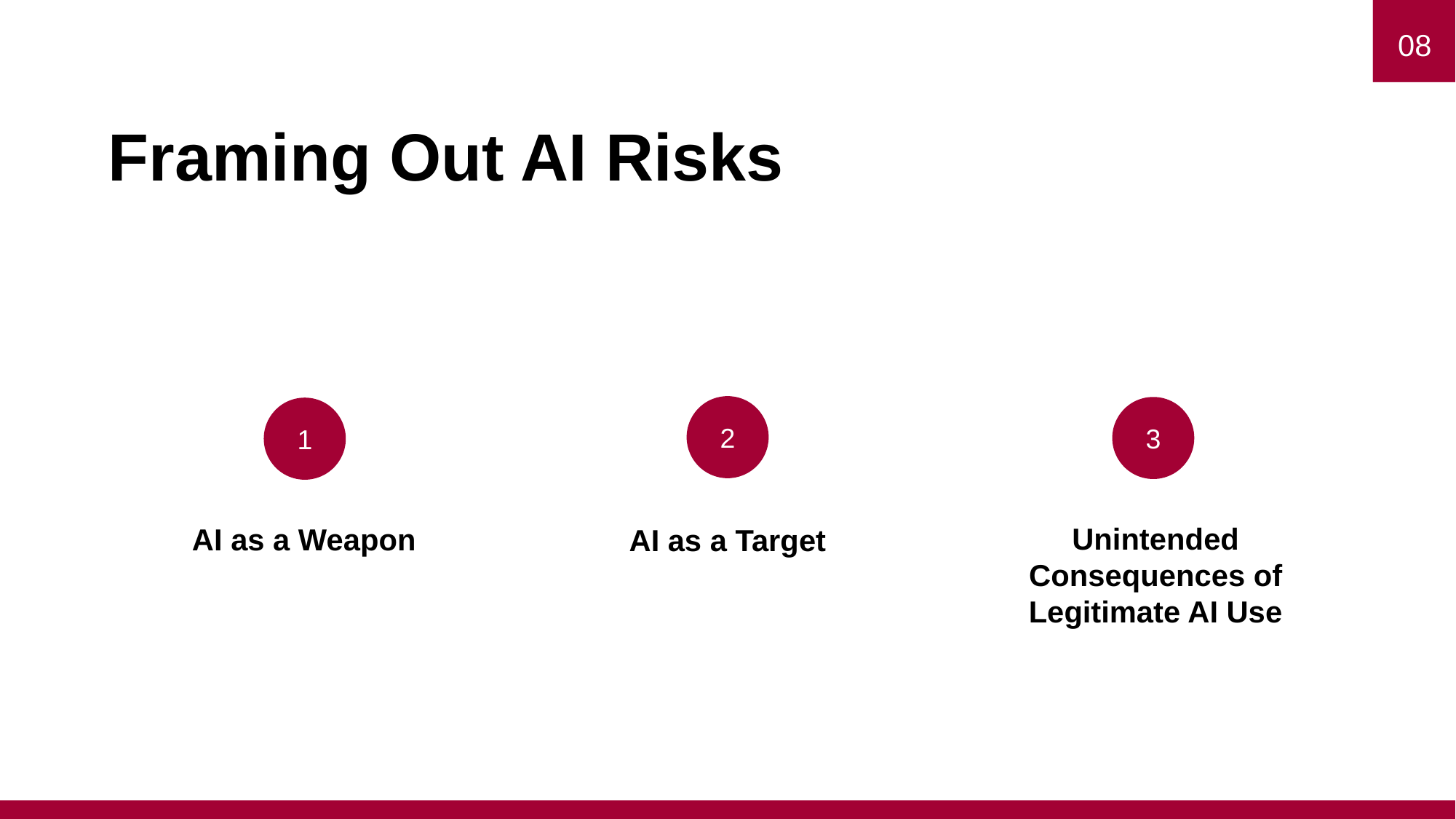

08
Framing Out AI Risks
2
3
1
Unintended Consequences of Legitimate AI Use
AI as a Weapon
AI as a Target